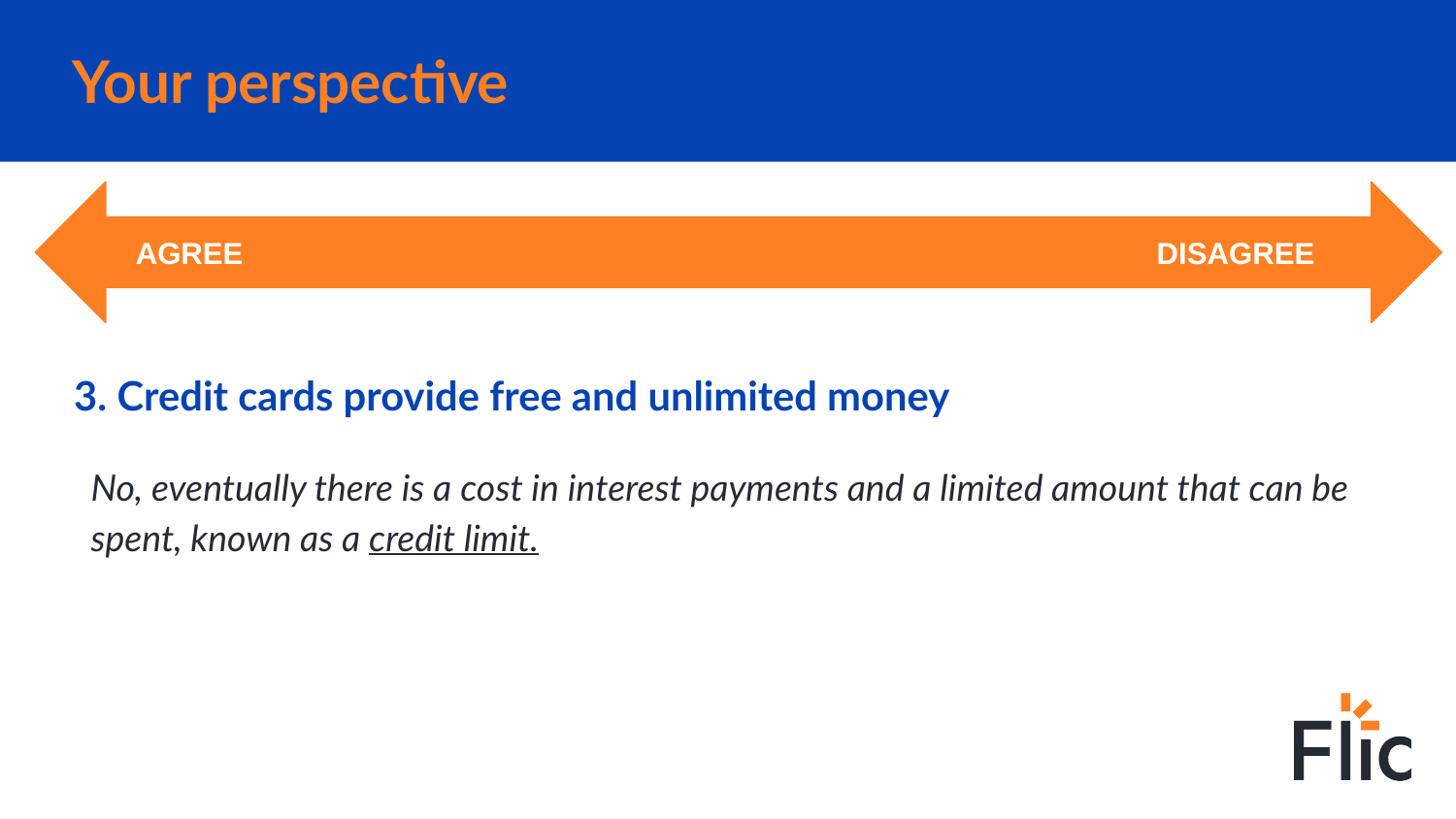

# Your perspective

AGREE                                                                                                            DISAGREE
AGREE                                                                                                           DISAGREE

No, eventually there is a cost in interest payments and a limited amount that can be spent, known as a credit limit.
3. Credit cards provide free and unlimited money